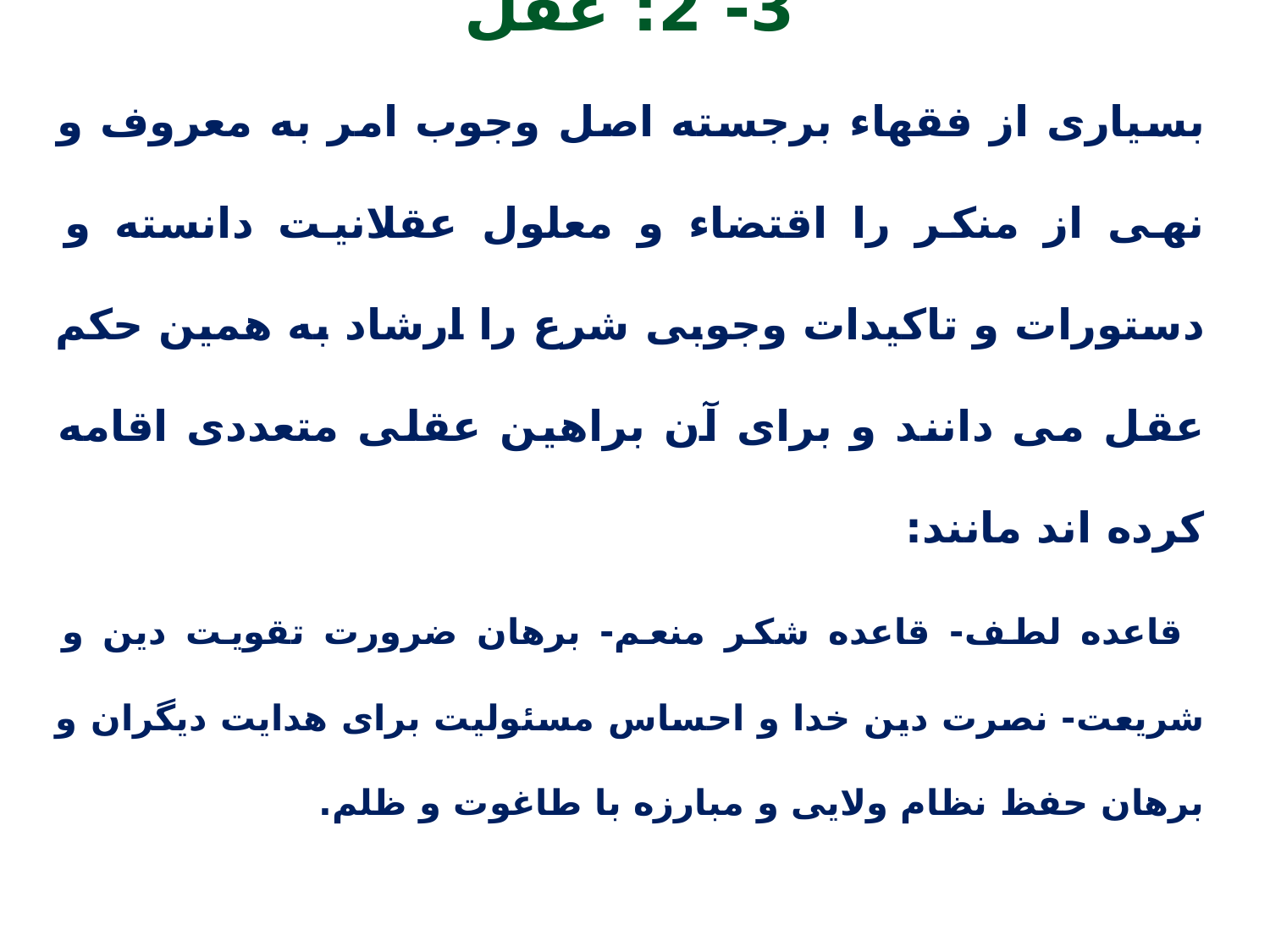

3- 2: عقل
بسیاری از فقهاء برجسته اصل وجوب امر به معروف و نهی از منکر را اقتضاء و معلول عقلانیت دانسته و دستورات و تاکیدات وجوبی شرع را ارشاد به همین حکم عقل می دانند و برای آن براهین عقلی متعددی اقامه کرده اند مانند:
 قاعده لطف- قاعده شکر منعم- برهان ضرورت تقویت دین و شریعت- نصرت دین خدا و احساس مسئولیت برای هدایت دیگران و برهان حفظ نظام ولایی و مبارزه با طاغوت و ظلم.